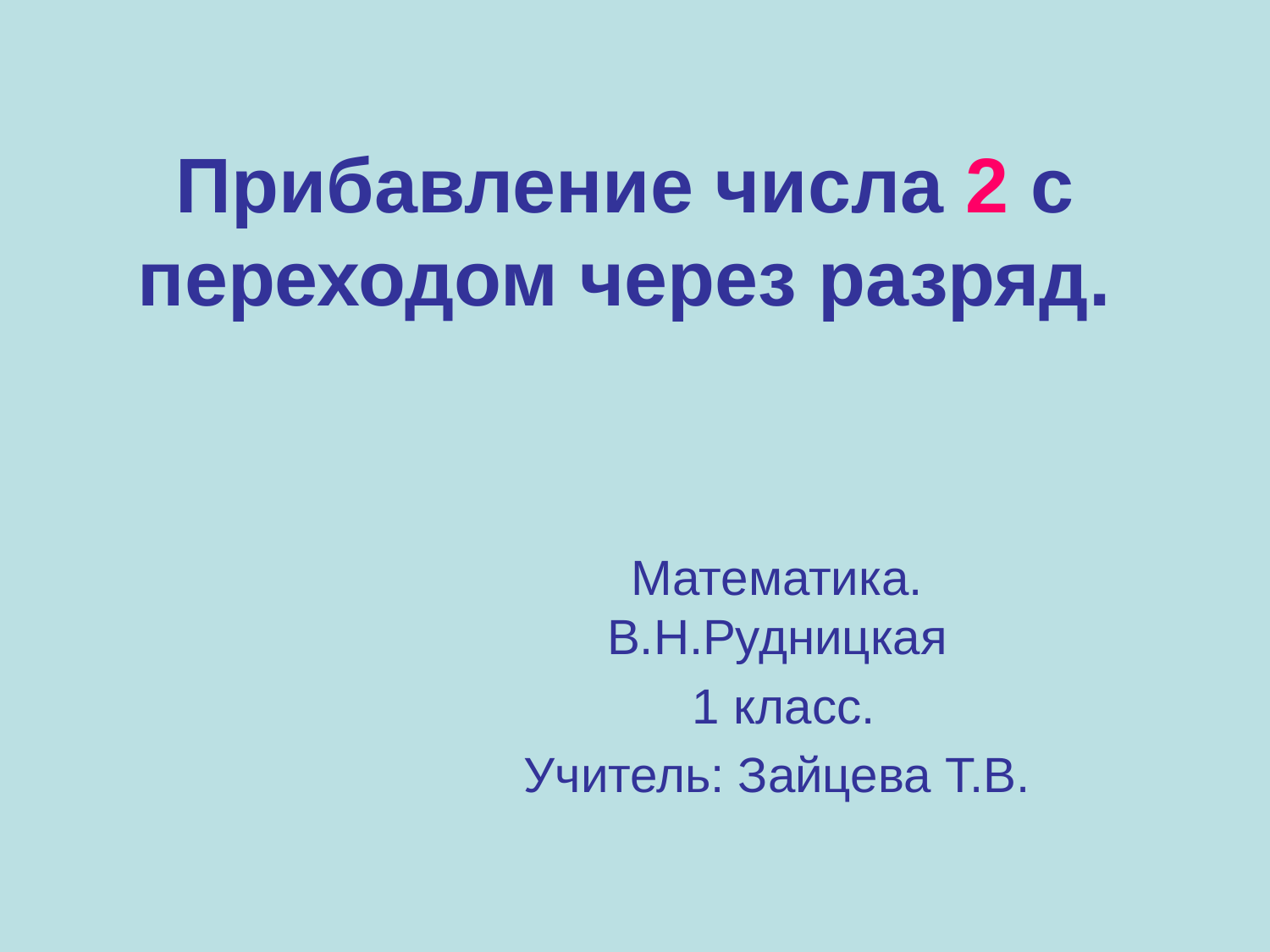

# Прибавление числа 2 с переходом через разряд.
Математика. В.Н.Рудницкая
 1 класс.
Учитель: Зайцева Т.В.